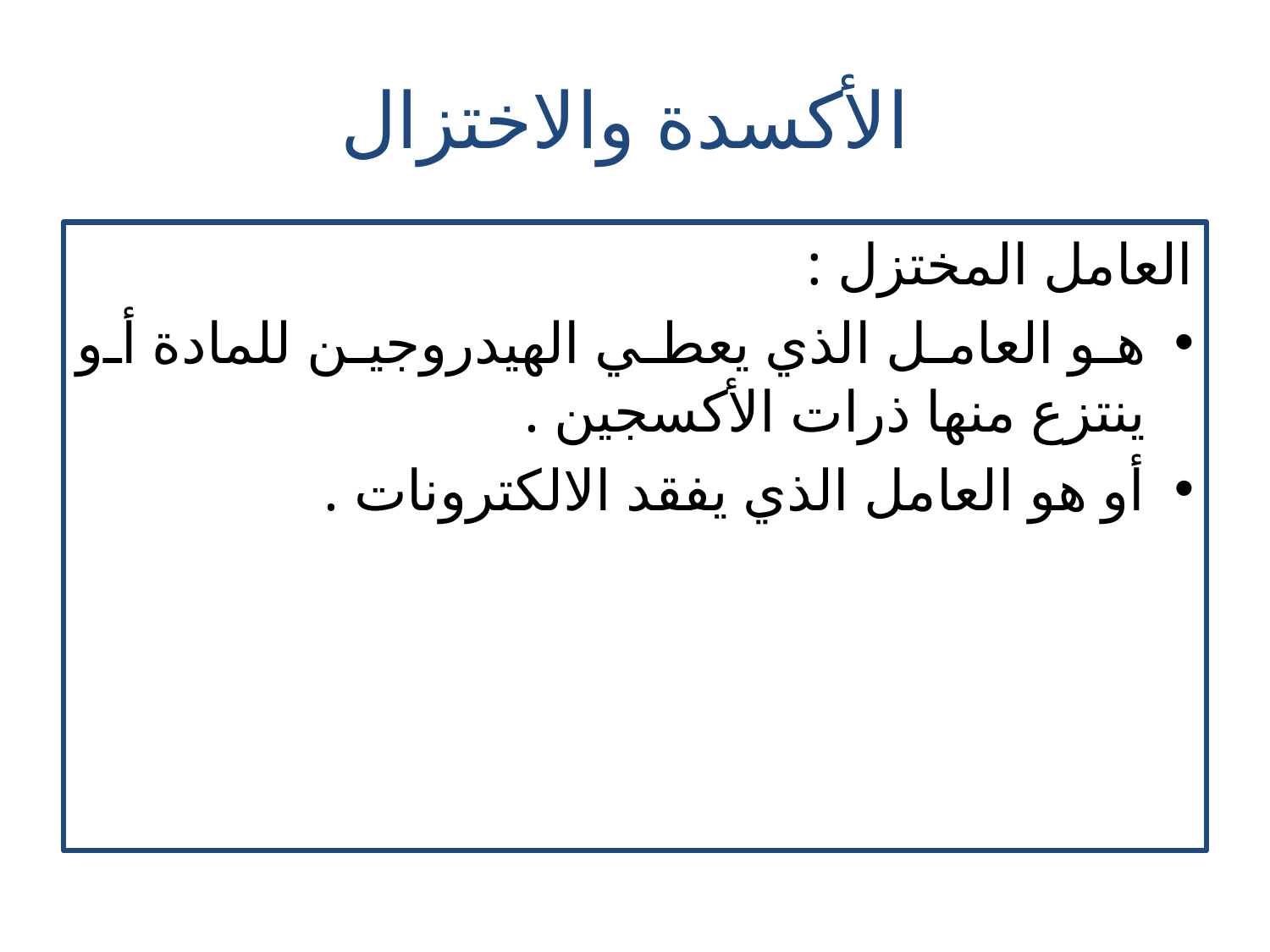

# الأكسدة والاختزال
العامل المختزل :
هو العامل الذي يعطي الهيدروجين للمادة أو ينتزع منها ذرات الأكسجين .
أو هو العامل الذي يفقد الالكترونات .